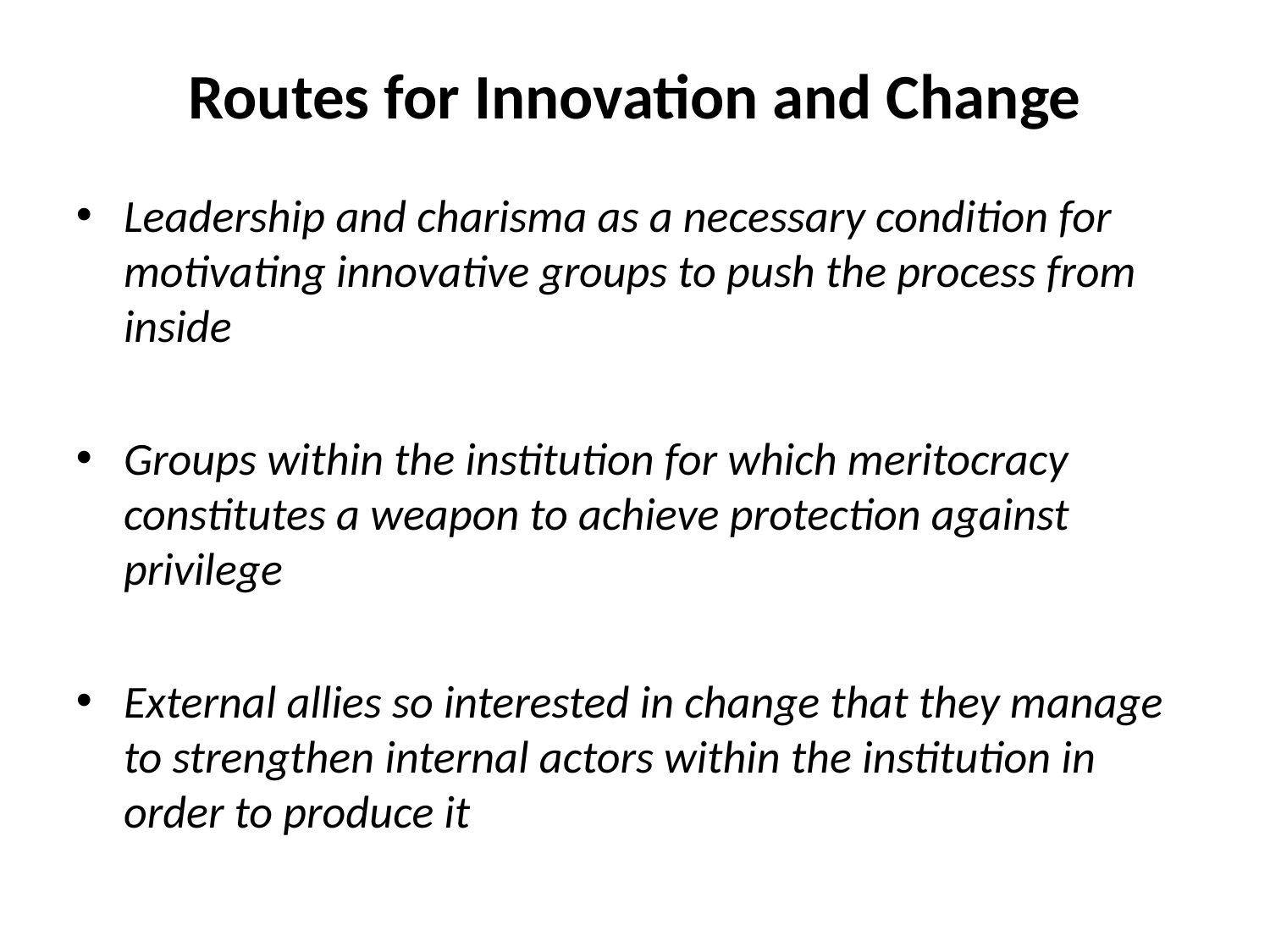

# Routes for Innovation and Change
Leadership and charisma as a necessary condition for motivating innovative groups to push the process from inside

Groups within the institution for which meritocracy constitutes a weapon to achieve protection against privilege

External allies so interested in change that they manage to strengthen internal actors within the institution in order to produce it